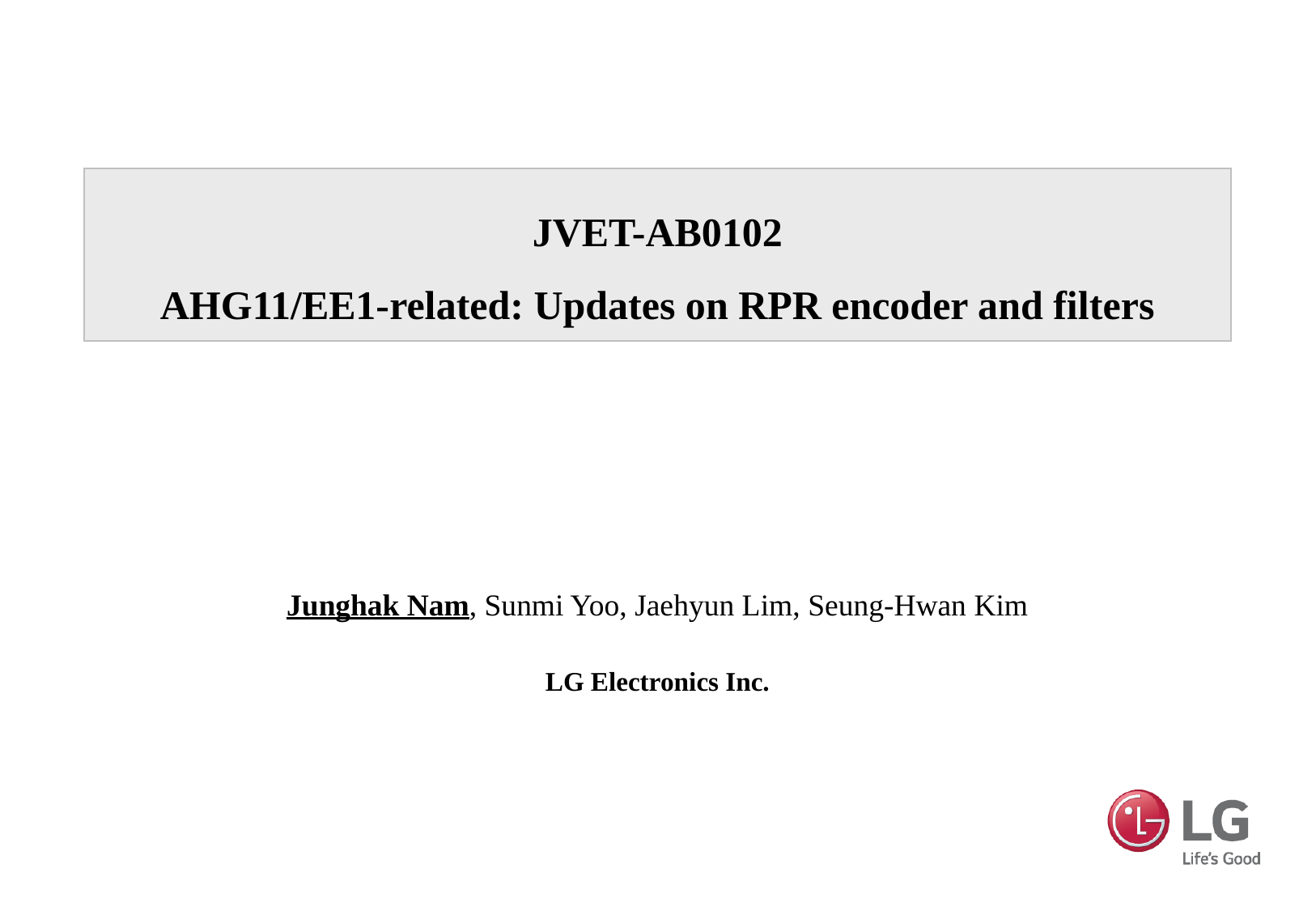

# JVET-AB0102 AHG11/EE1-related: Updates on RPR encoder and filters
Junghak Nam, Sunmi Yoo, Jaehyun Lim, Seung-Hwan Kim